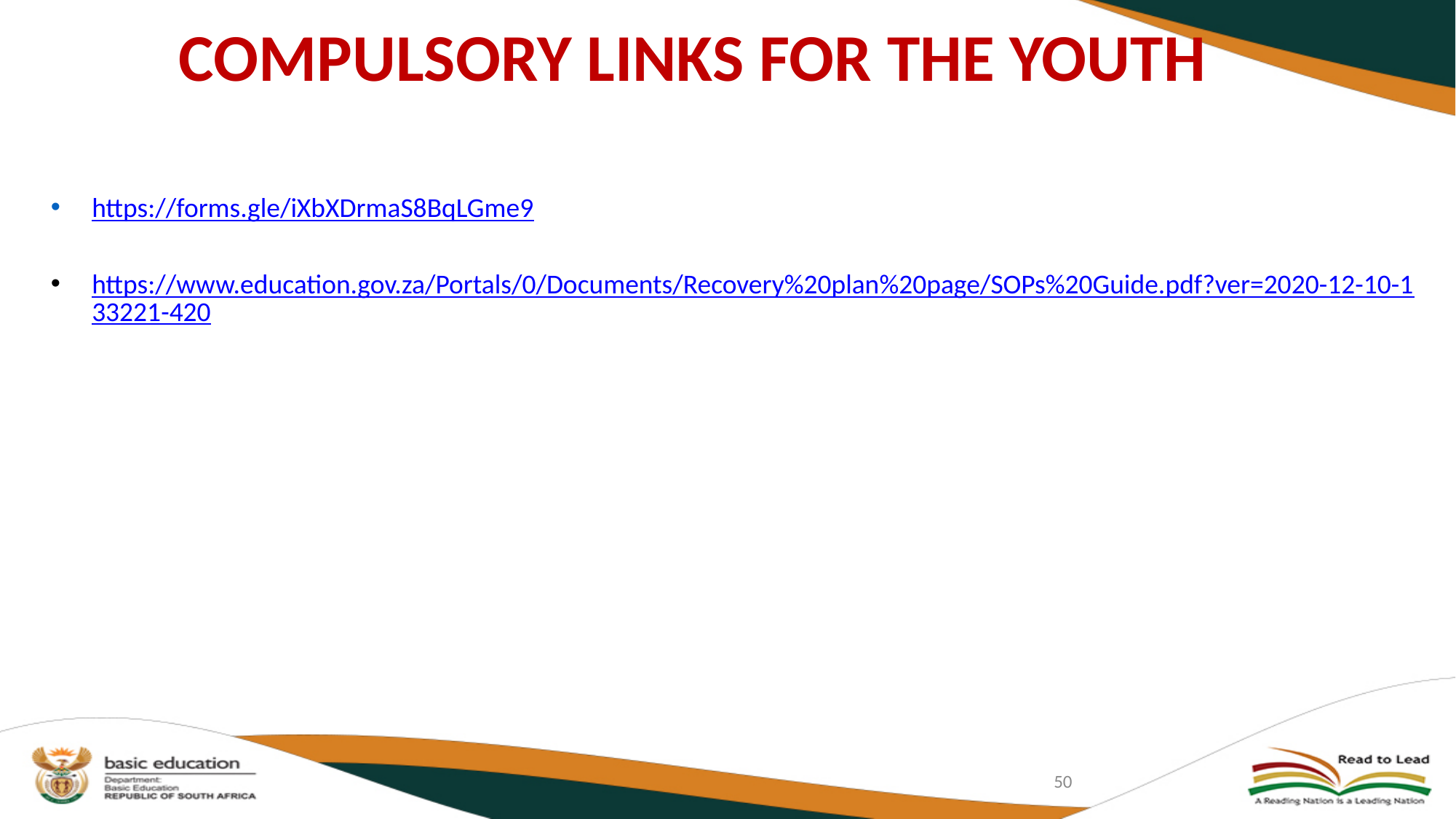

# COMPULSORY LINKS FOR THE YOUTH

https://forms.gle/iXbXDrmaS8BqLGme9

https://www.education.gov.za/Portals/0/Documents/Recovery%20plan%20page/SOPs%20Guide.pdf?ver=2020-12-10-133221-420

50